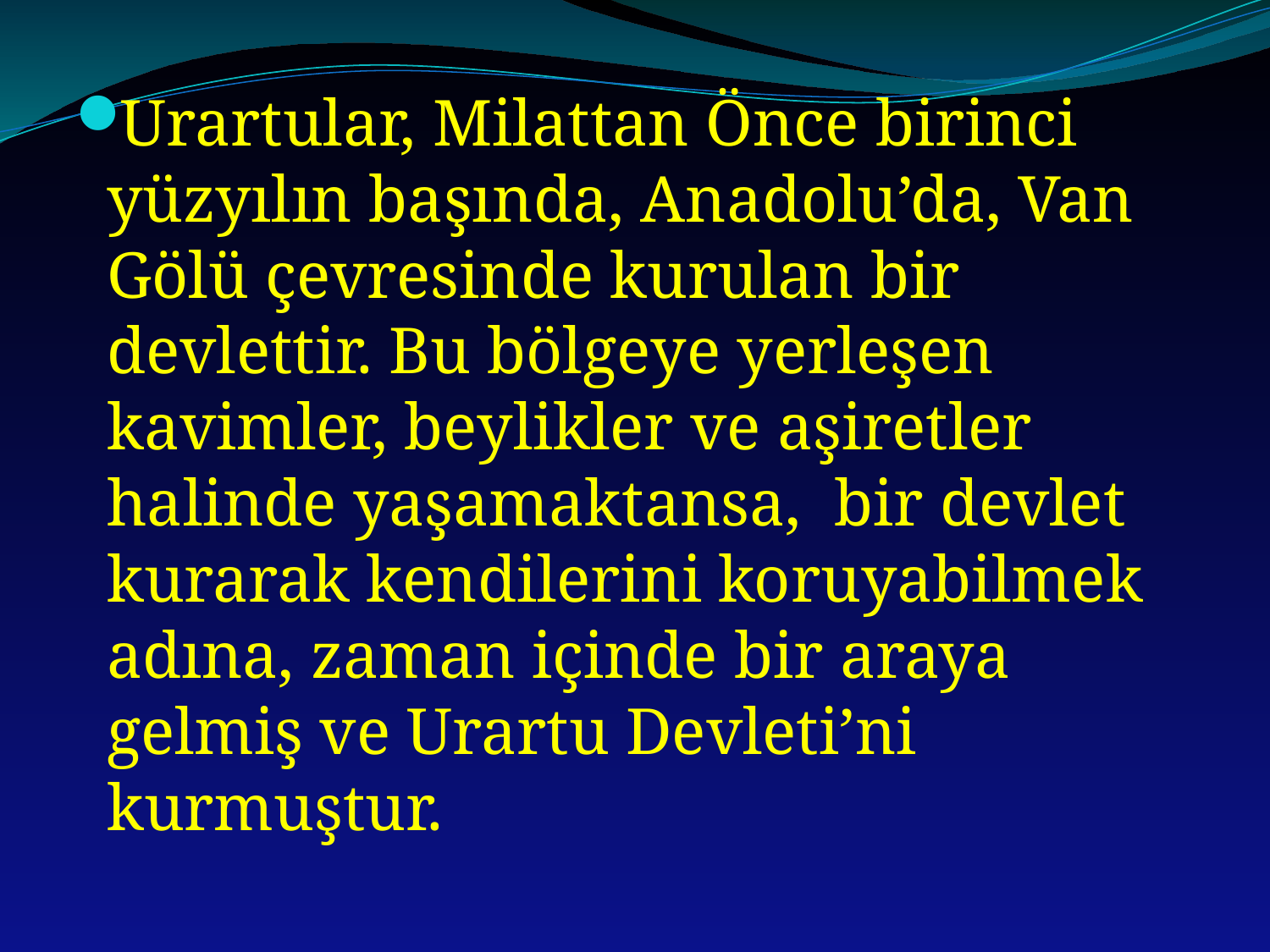

Urartular, Milattan Önce birinci yüzyılın başında, Anadolu’da, Van Gölü çevresinde kurulan bir devlettir. Bu bölgeye yerleşen kavimler, beylikler ve aşiretler halinde yaşamaktansa,  bir devlet kurarak kendilerini koruyabilmek adına, zaman içinde bir araya gelmiş ve Urartu Devleti’ni kurmuştur.